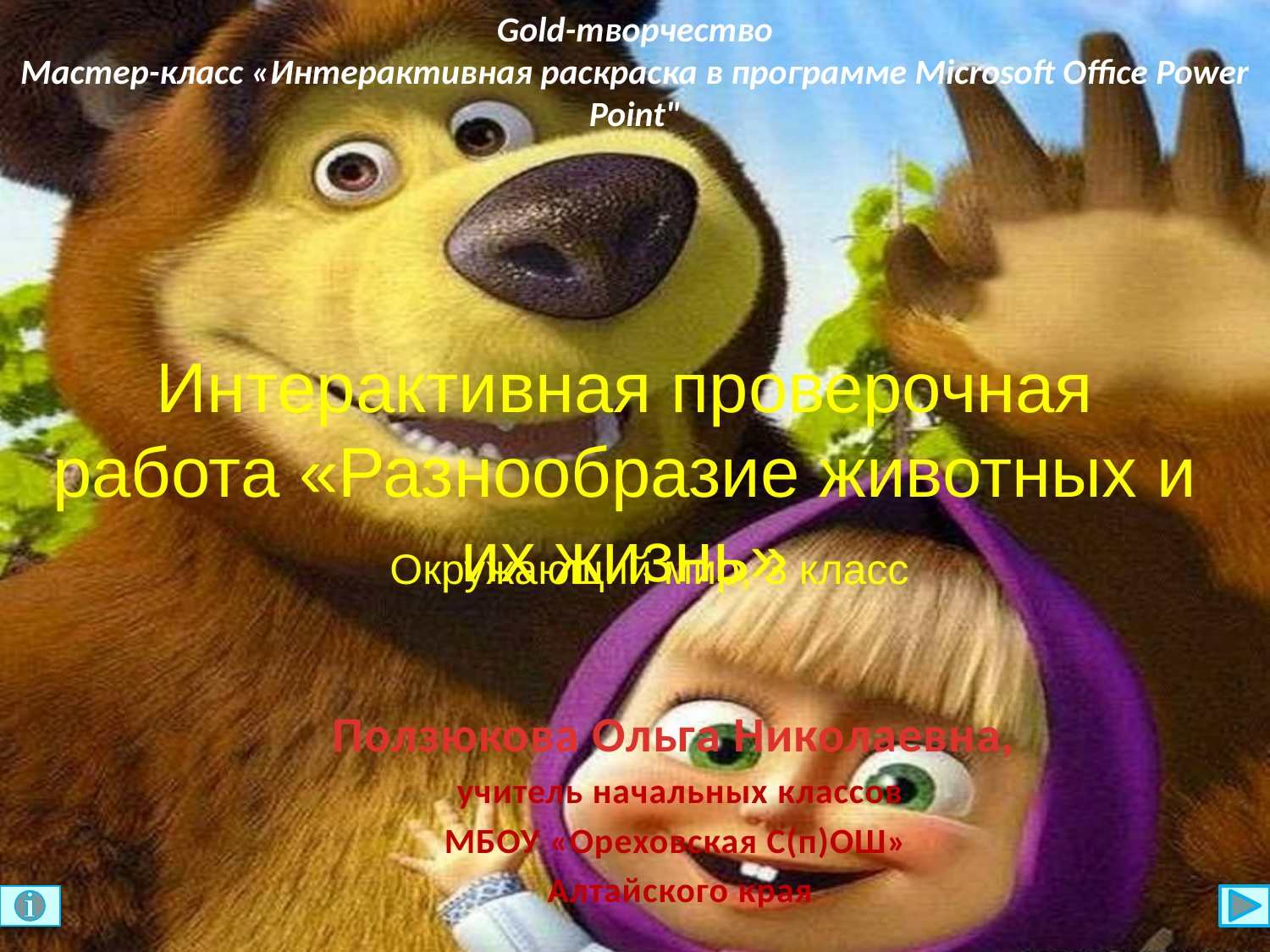

Интерактивная проверочная работа «Разнообразие животных и их жизнь»
Окружающий мир, 3 класс
Ползюкова Ольга Николаевна,
учитель начальных классов
МБОУ «Ореховская С(п)ОШ»
Алтайского края